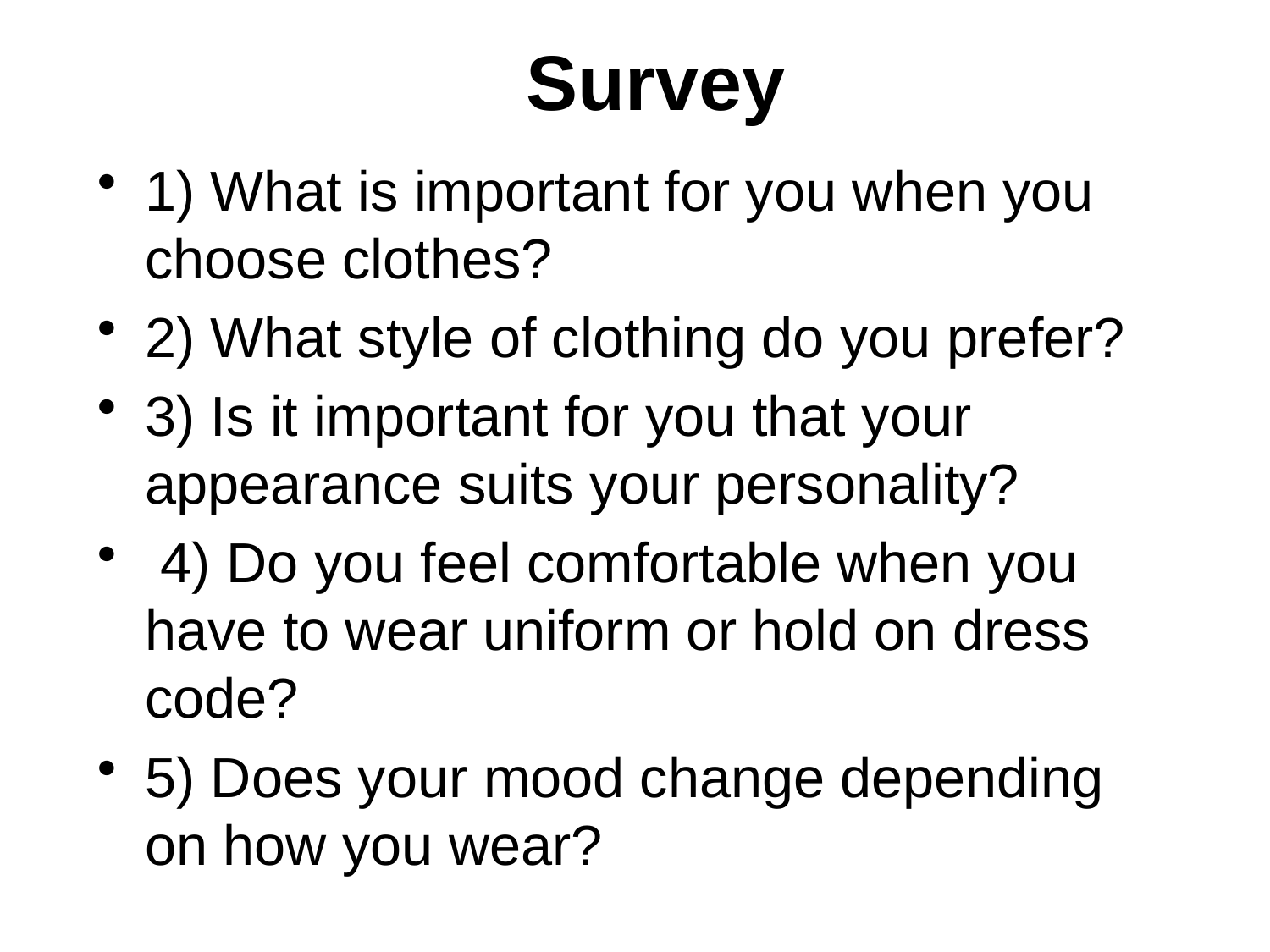

# Survey
1) What is important for you when you choose clothes?
2) What style of clothing do you prefer?
3) Is it important for you that your appearance suits your personality?
 4) Do you feel comfortable when you have to wear uniform or hold on dress code?
5) Does your mood change depending on how you wear?